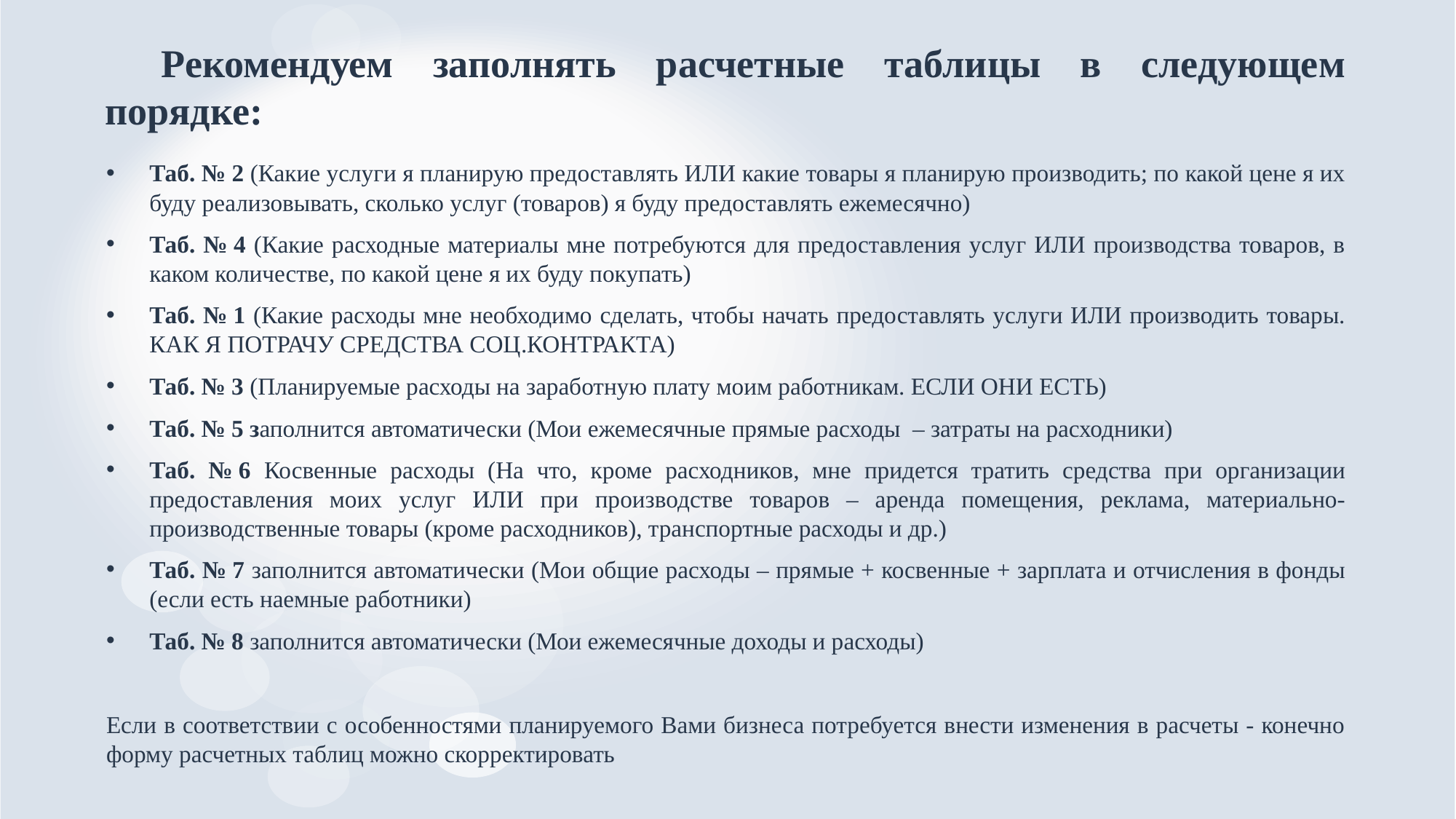

# Рекомендуем заполнять расчетные таблицы в следующем порядке:

Таб. № 2 (Какие услуги я планирую предоставлять ИЛИ какие товары я планирую производить; по какой цене я их буду реализовывать, сколько услуг (товаров) я буду предоставлять ежемесячно)
Таб. № 4 (Какие расходные материалы мне потребуются для предоставления услуг ИЛИ производства товаров, в каком количестве, по какой цене я их буду покупать)
Таб. № 1 (Какие расходы мне необходимо сделать, чтобы начать предоставлять услуги ИЛИ производить товары. КАК Я ПОТРАЧУ СРЕДСТВА СОЦ.КОНТРАКТА)
Таб. № 3 (Планируемые расходы на заработную плату моим работникам. ЕСЛИ ОНИ ЕСТЬ)
Таб. № 5 заполнится автоматически (Мои ежемесячные прямые расходы  – затраты на расходники)
Таб. № 6 Косвенные расходы (На что, кроме расходников, мне придется тратить средства при организации предоставления моих услуг ИЛИ при производстве товаров – аренда помещения, реклама, материально-производственные товары (кроме расходников), транспортные расходы и др.)
Таб. № 7 заполнится автоматически (Мои общие расходы – прямые + косвенные + зарплата и отчисления в фонды (если есть наемные работники)
Таб. № 8 заполнится автоматически (Мои ежемесячные доходы и расходы)

Если в соответствии с особенностями планируемого Вами бизнеса потребуется внести изменения в расчеты - конечно форму расчетных таблиц можно скорректировать